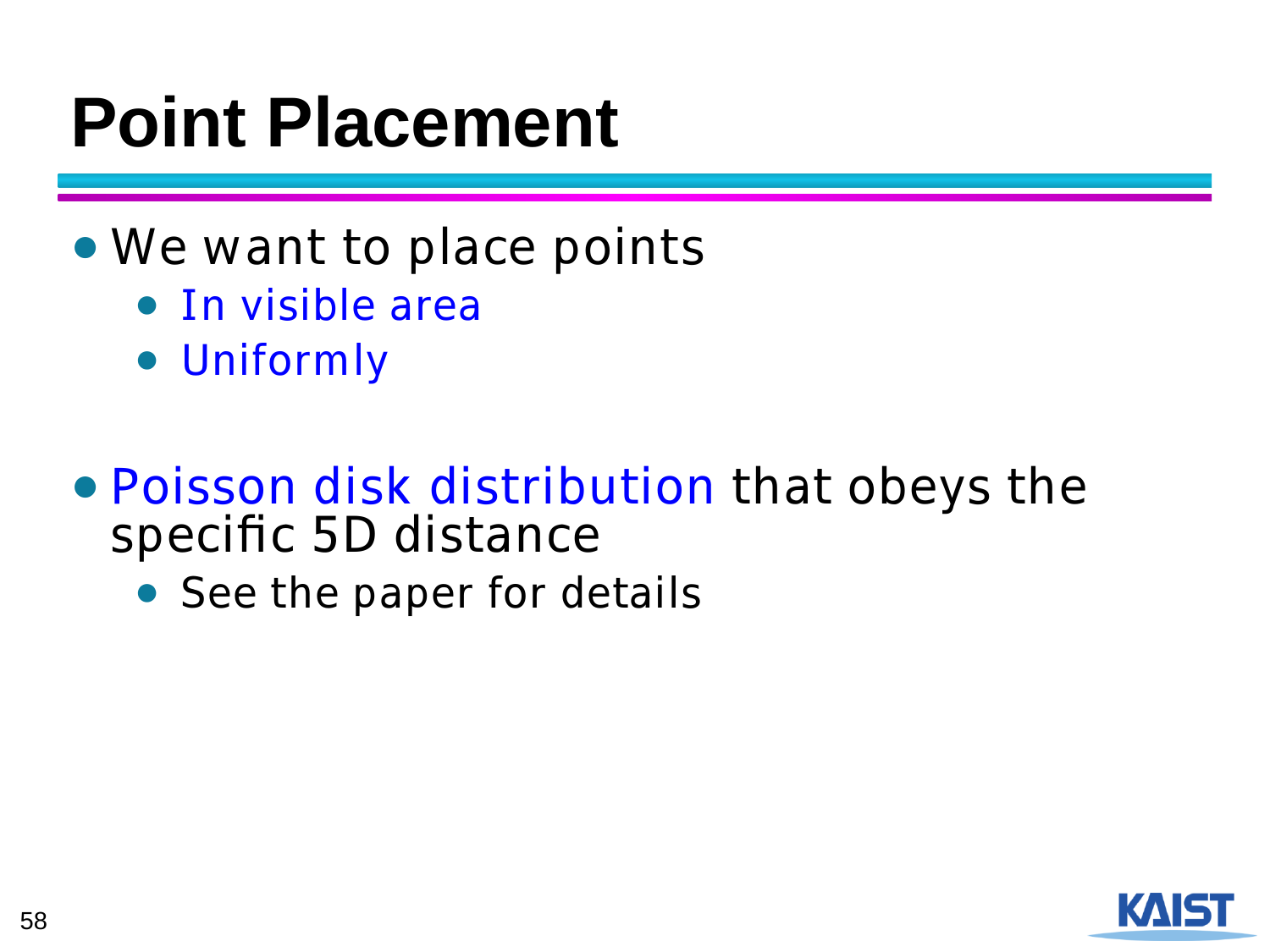

# Point Placement
We want to place points
In visible area
Uniformly

Poisson disk distribution that obeys the specific 5D distance
See the paper for details